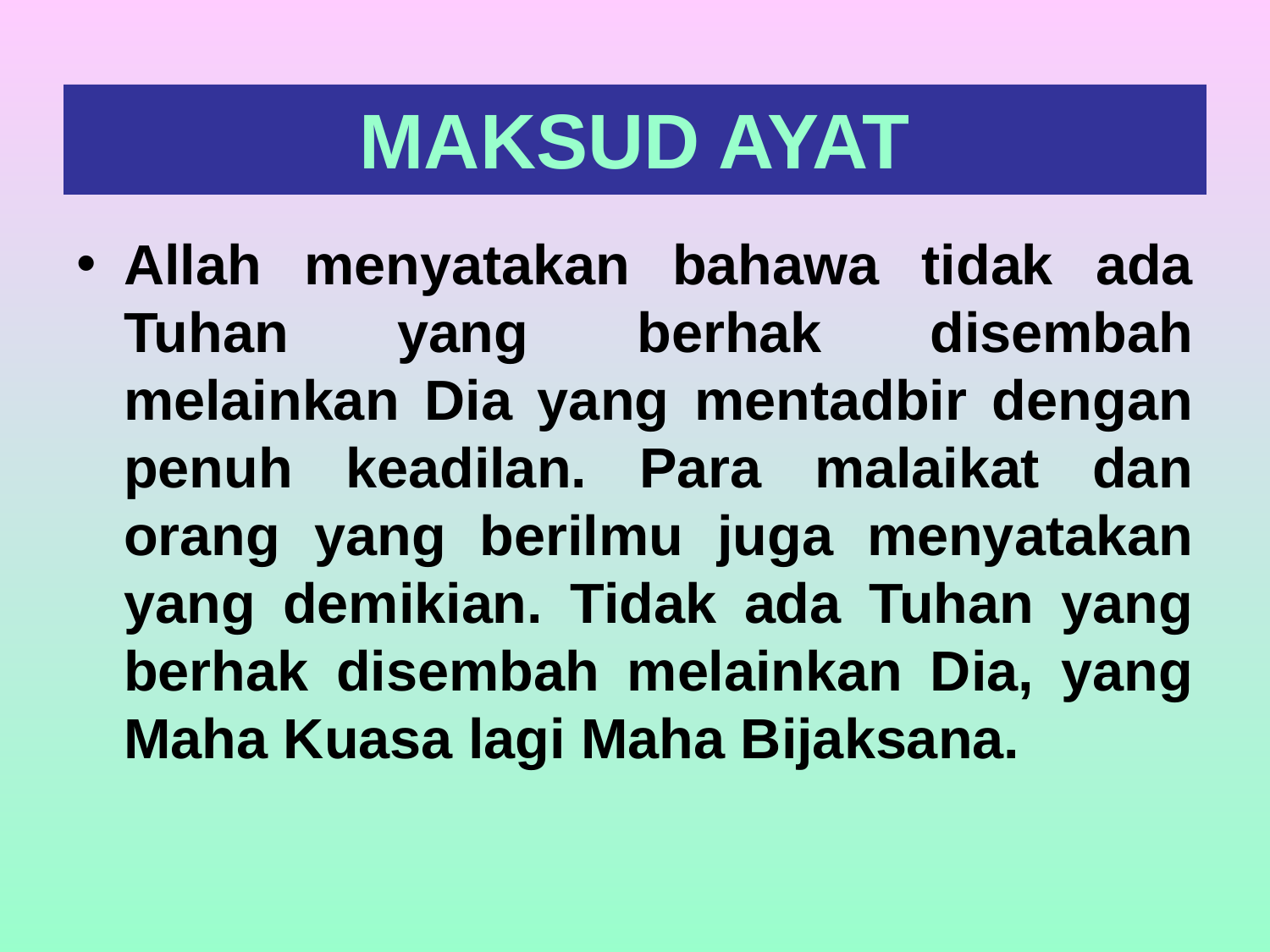

# MAKSUD AYAT
Allah menyatakan bahawa tidak ada Tuhan yang berhak disembah melainkan Dia yang mentadbir dengan penuh keadilan. Para malaikat dan orang yang berilmu juga menyatakan yang demikian. Tidak ada Tuhan yang berhak disembah melainkan Dia, yang Maha Kuasa lagi Maha Bijaksana.